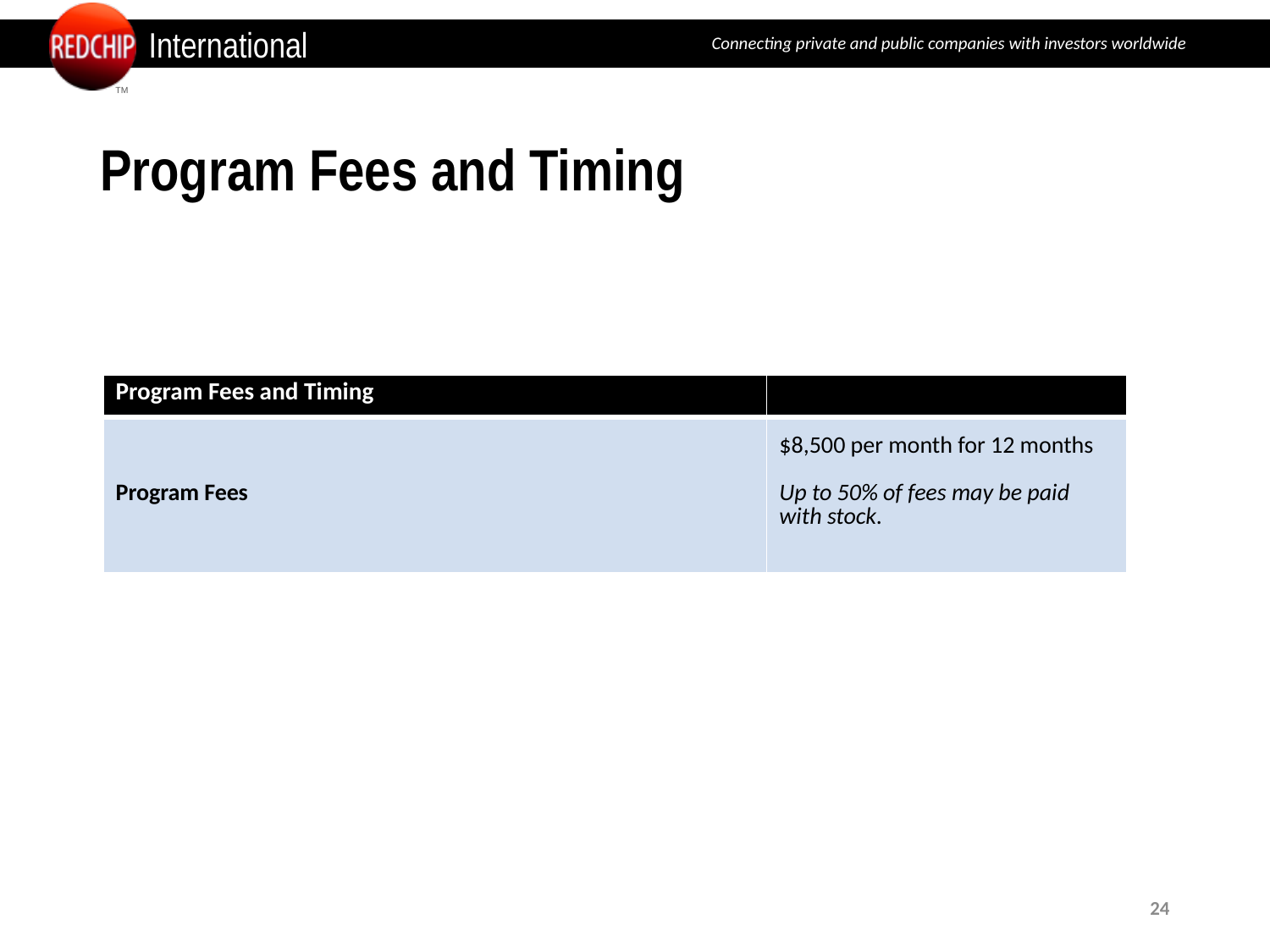

TM
# Program Fees and Timing
| Program Fees and Timing |  |
| --- | --- |
| Program Fees | $8,500 per month for 12 months Up to 50% of fees may be paid with stock. |
24